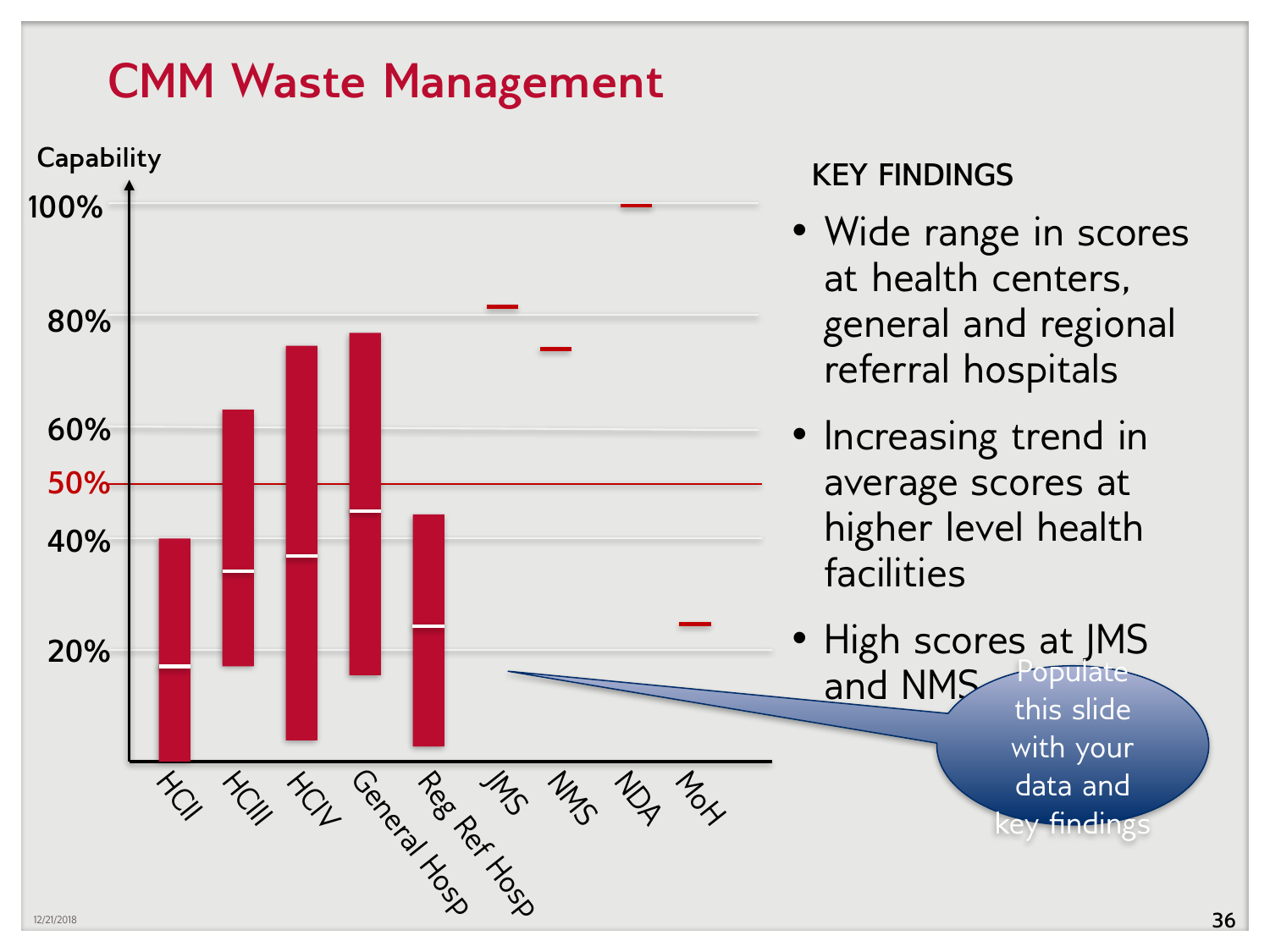

# CMM Waste Management
Capability
KEY FINDINGS
100%
Wide range in scores at health centers, general and regional referral hospitals
Increasing trend in average scores at higher level health facilities
High scores at JMS and NMS

80%

60%

50%
40%

20%
Populate this slide with your data and key findings
HCII
HCIV
HCIII
JMS
NMS
NDA
MoH
General Hosp
Reg Ref Hosp
12/21/2018
36